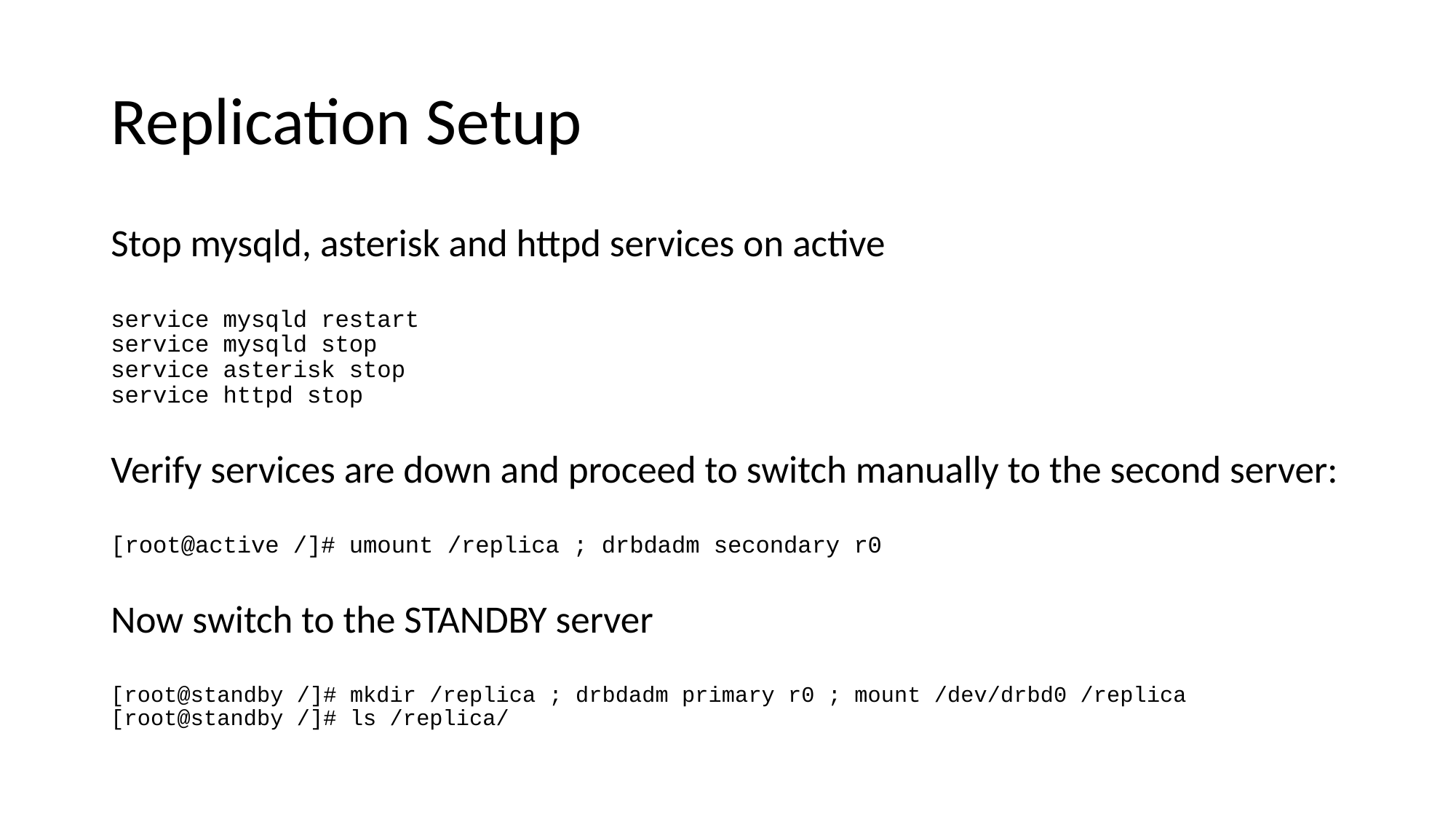

# Replication Setup
Stop mysqld, asterisk and httpd services on active

service mysqld restart
service mysqld stop
service asterisk stop
service httpd stop

Verify services are down and proceed to switch manually to the second server:

[root@active /]# umount /replica ; drbdadm secondary r0

Now switch to the STANDBY server

[root@standby /]# mkdir /replica ; drbdadm primary r0 ; mount /dev/drbd0 /replica
[root@standby /]# ls /replica/